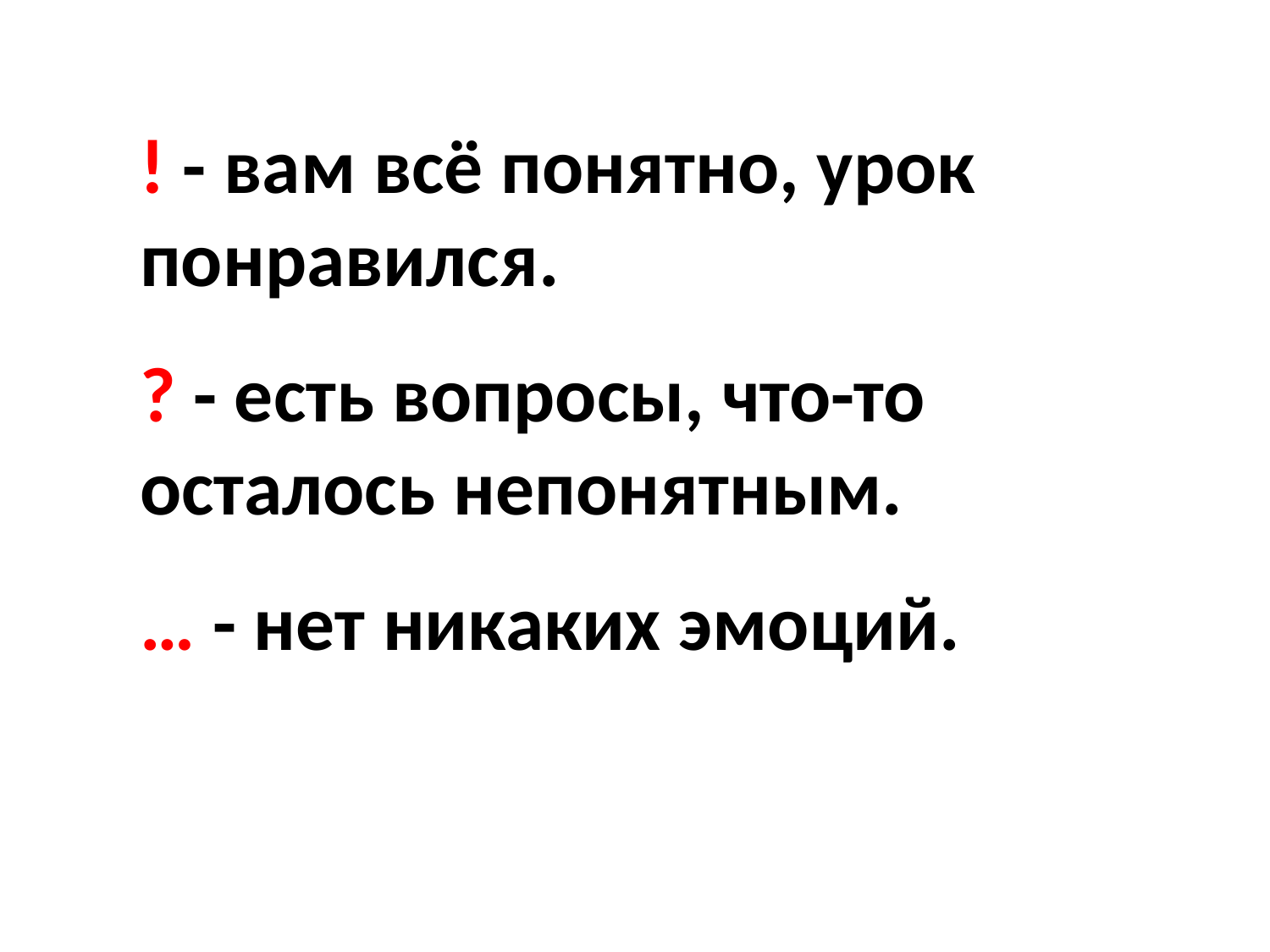

! - вам всё понятно, урок понравился.
? - есть вопросы, что-то осталось непонятным.
… - нет никаких эмоций.